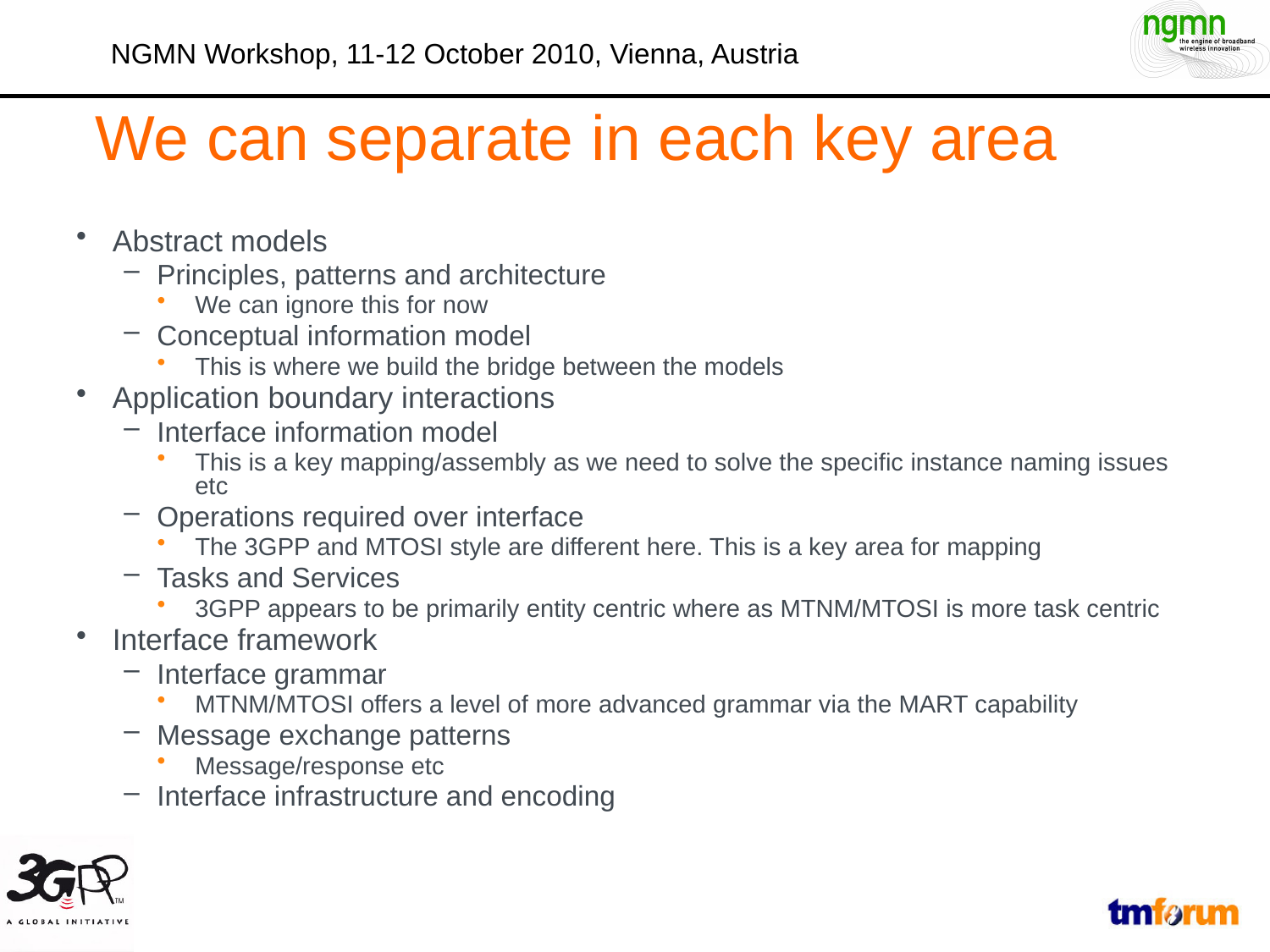

We can separate in each key area
Abstract models
Principles, patterns and architecture
We can ignore this for now
Conceptual information model
This is where we build the bridge between the models
Application boundary interactions
Interface information model
This is a key mapping/assembly as we need to solve the specific instance naming issues etc
Operations required over interface
The 3GPP and MTOSI style are different here. This is a key area for mapping
Tasks and Services
3GPP appears to be primarily entity centric where as MTNM/MTOSI is more task centric
Interface framework
Interface grammar
MTNM/MTOSI offers a level of more advanced grammar via the MART capability
Message exchange patterns
Message/response etc
Interface infrastructure and encoding